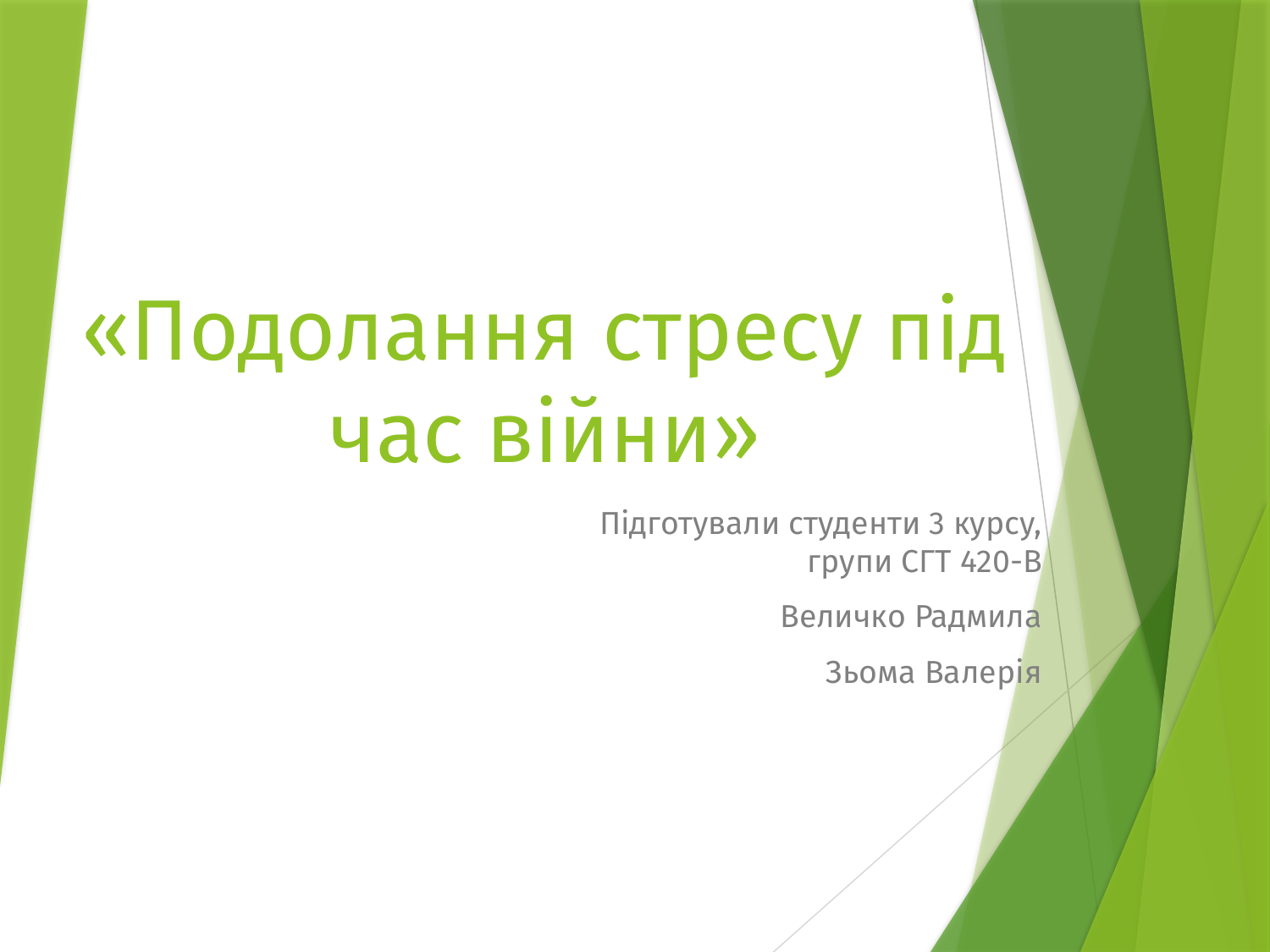

# «Подолання стресу під час війни»
Підготували студенти 3 курсу, групи СГТ 420-В
Величко Радмила
Зьома Валерія